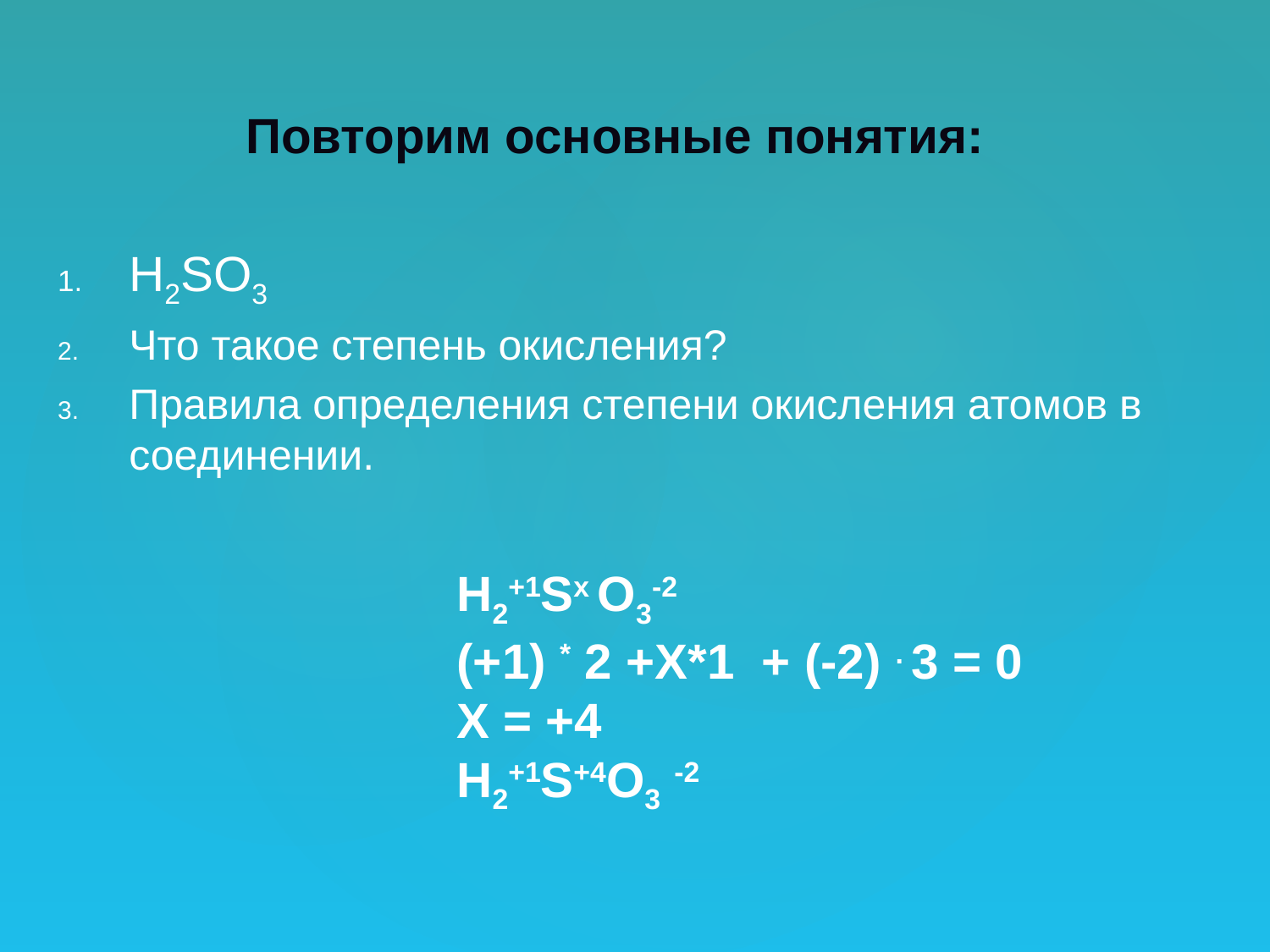

Повторим основные понятия:

H2SO3
Что такое степень окисления?
Правила определения степени окисления атомов в соединении.
#
H2+1Sx O3-2
(+1) * 2 +X*1  + (-2) . 3 = 0
X = +4
H2+1S+4O3 -2